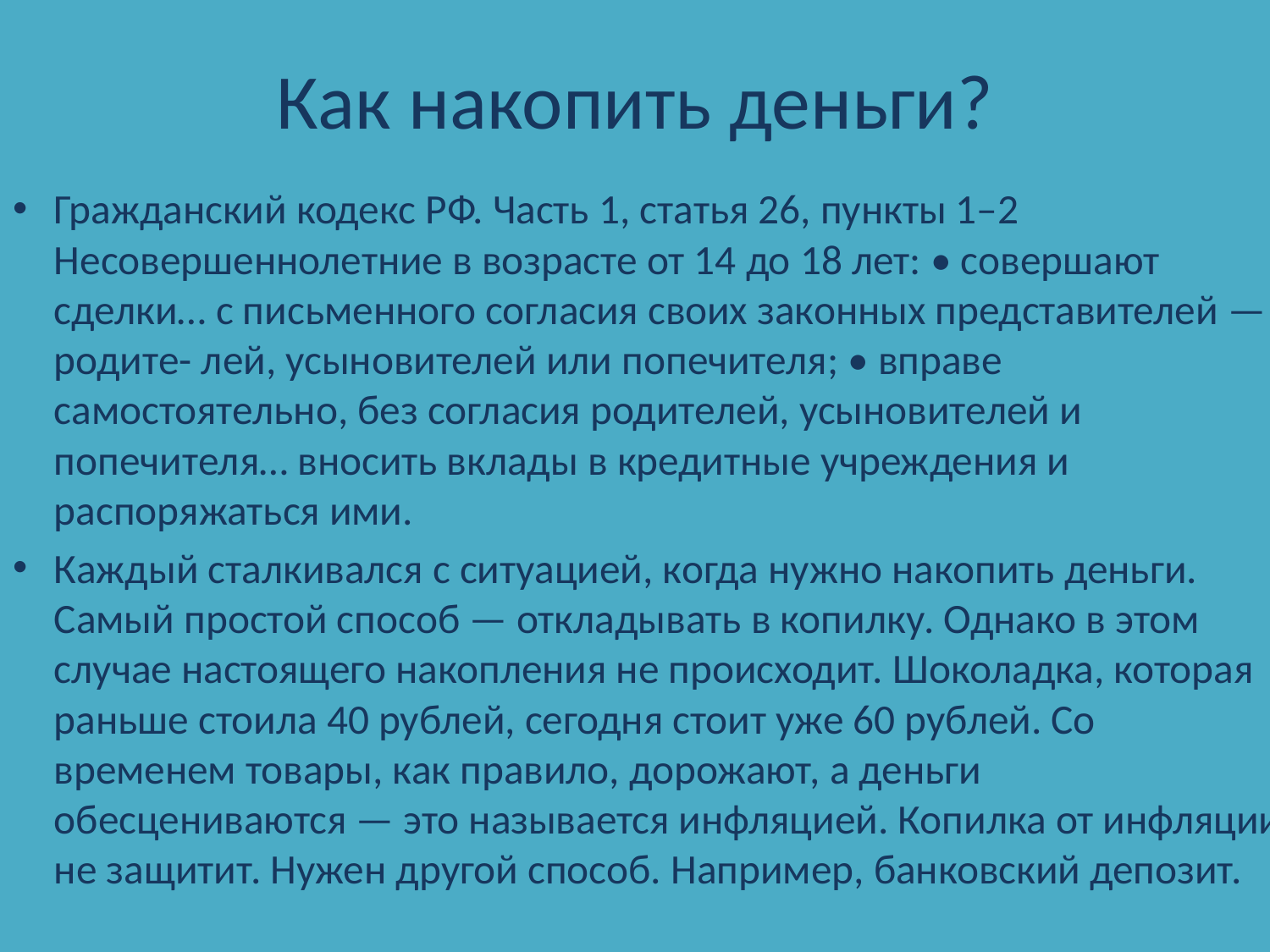

# Как накопить деньги?
Гражданский кодекс РФ. Часть 1, статья 26, пункты 1–2 Несовершеннолетние в возрасте от 14 до 18 лет: • совершают сделки… с письменного согласия своих законных представителей — родите- лей, усыновителей или попечителя; • вправе самостоятельно, без согласия родителей, усыновителей и попечителя… вносить вклады в кредитные учреждения и распоряжаться ими.
Каждый сталкивался с ситуацией, когда нужно накопить деньги. Самый простой способ — откладывать в копилку. Однако в этом случае настоящего накопления не происходит. Шоколадка, которая раньше стоила 40 рублей, сегодня стоит уже 60 рублей. Со временем товары, как правило, дорожают, а деньги обесцениваются — это называется инфляцией. Копилка от инфляции не защитит. Нужен другой способ. Например, банковский депозит.